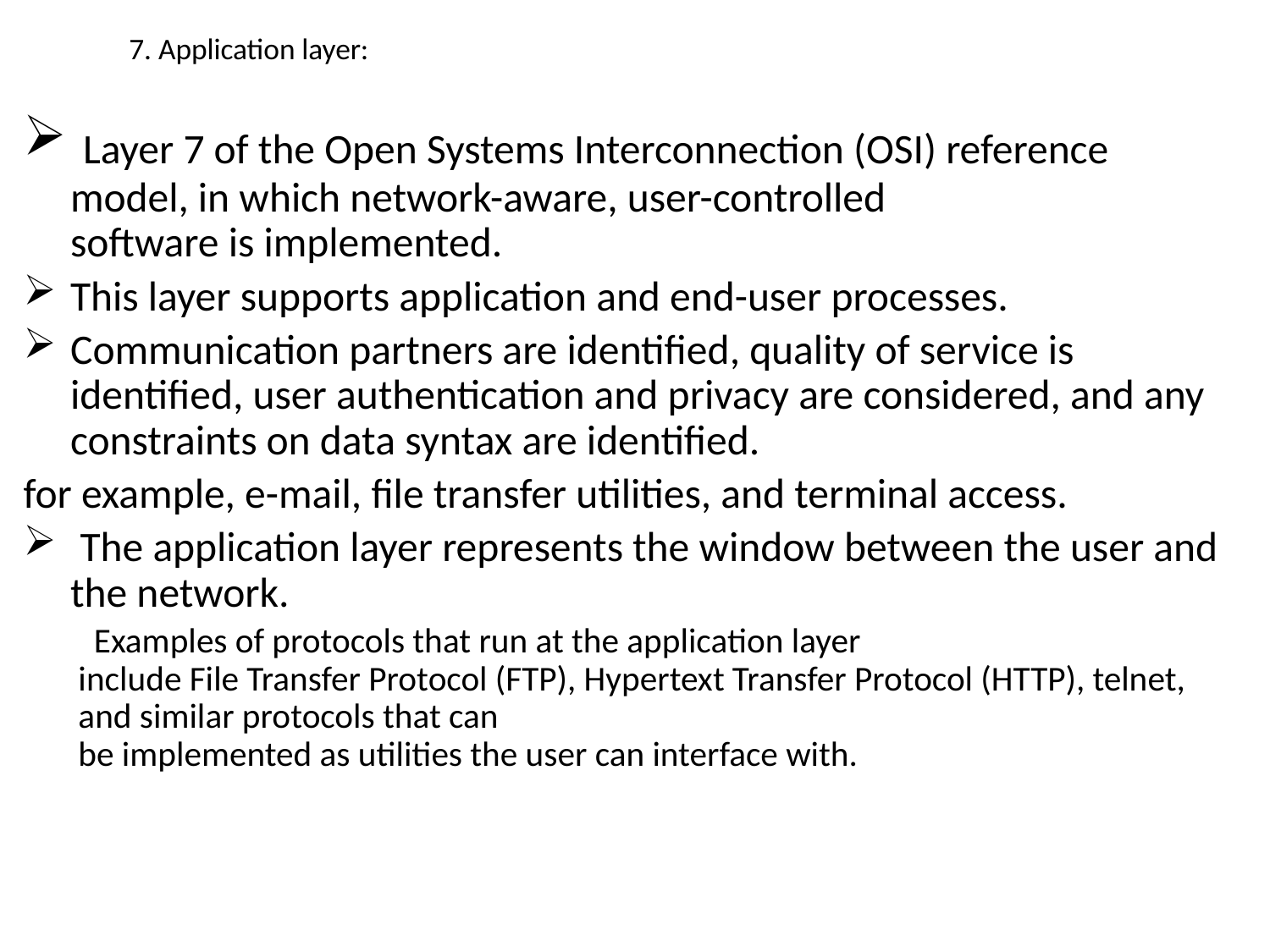

# 7. Application layer:
 Layer 7 of the Open Systems Interconnection (OSI) reference model, in which network-aware, user-controlled
software is implemented.
This layer supports application and end-user processes.
Communication partners are identified, quality of service is
identified, user authentication and privacy are considered, and any constraints on data syntax are identified.
for example, e-mail, file transfer utilities, and terminal access.
 The application layer represents the window between the user and the network.
  Examples of protocols that run at the application layer
include File Transfer Protocol (FTP), Hypertext Transfer Protocol (HTTP), telnet, and similar protocols that can
be implemented as utilities the user can interface with.